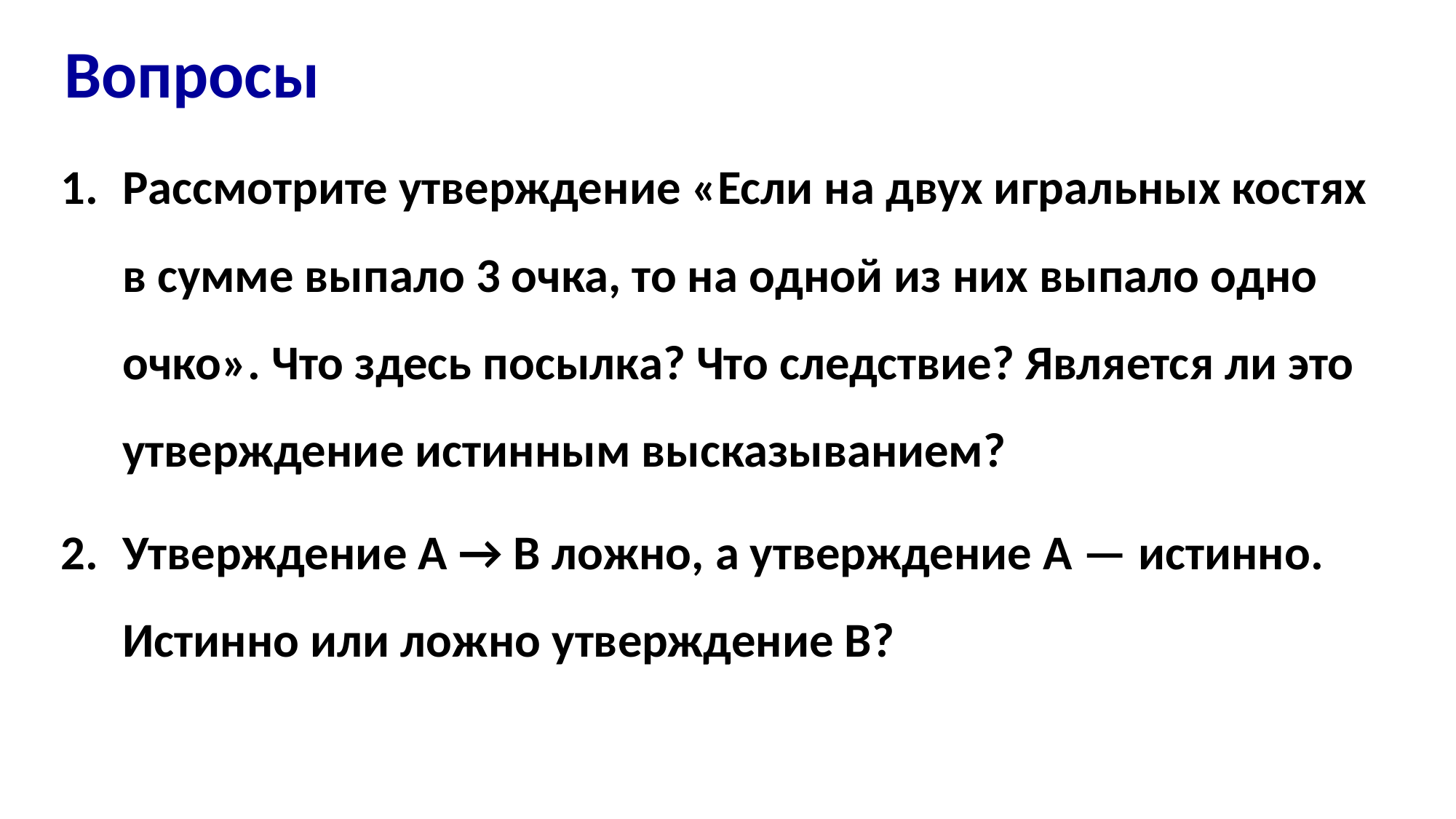

Вопросы
Рассмотрите утверждение «Если на двух игральных костях в сумме выпало 3 очка, то на одной из них выпало одно очко». Что здесь посылка? Что следствие? Является ли это утверждение истинным высказыванием?
Утверждение А → В ложно, а утверждение А — истинно. Истинно или ложно утверждение В?